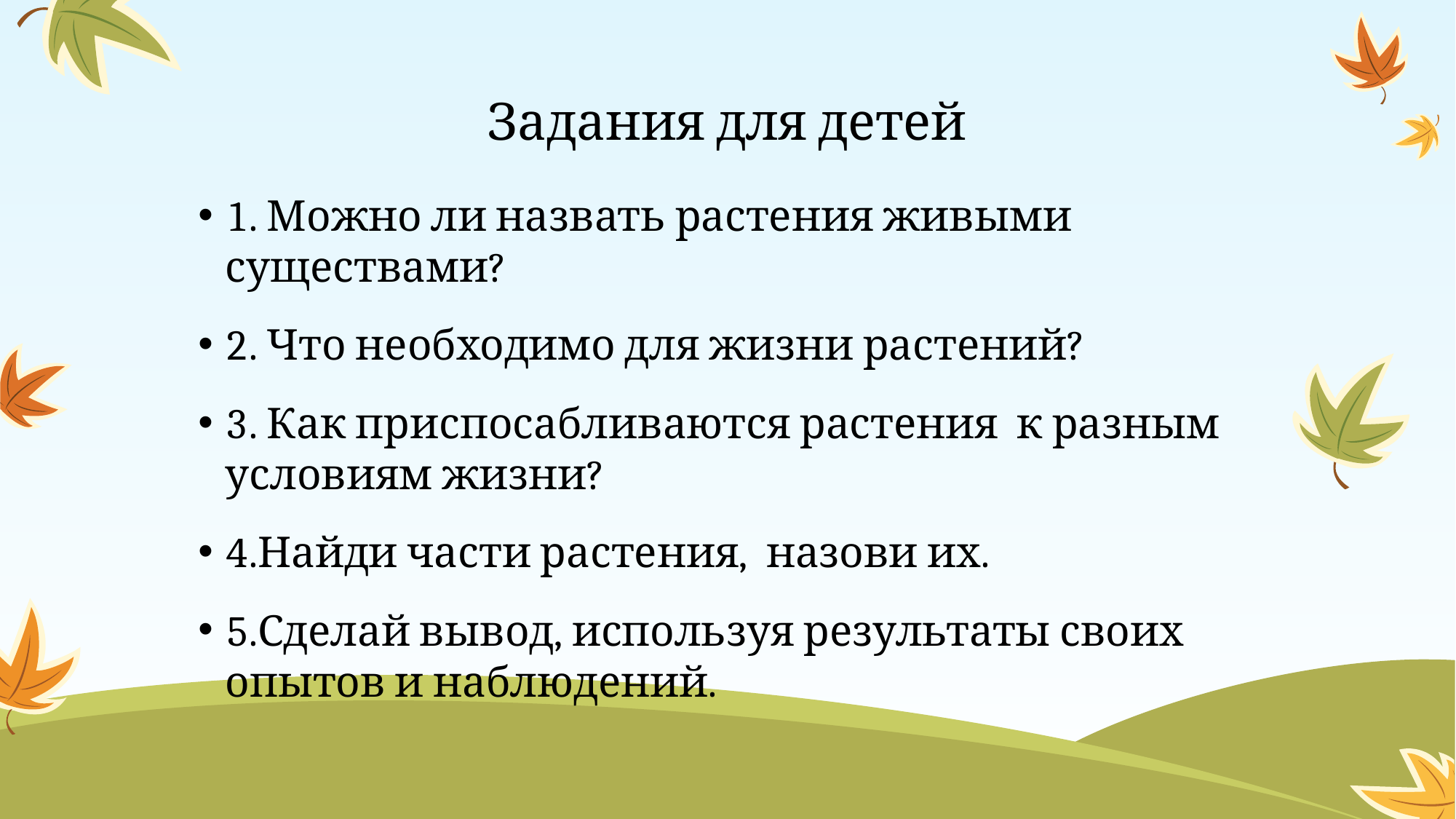

# Задания для детей
1. Можно ли назвать растения живыми существами?
2. Что необходимо для жизни растений?
3. Как приспосабливаются растения  к разным условиям жизни?
4.Найди части растения,  назови их.
5.Сделай вывод, используя результаты своих опытов и наблюдений.